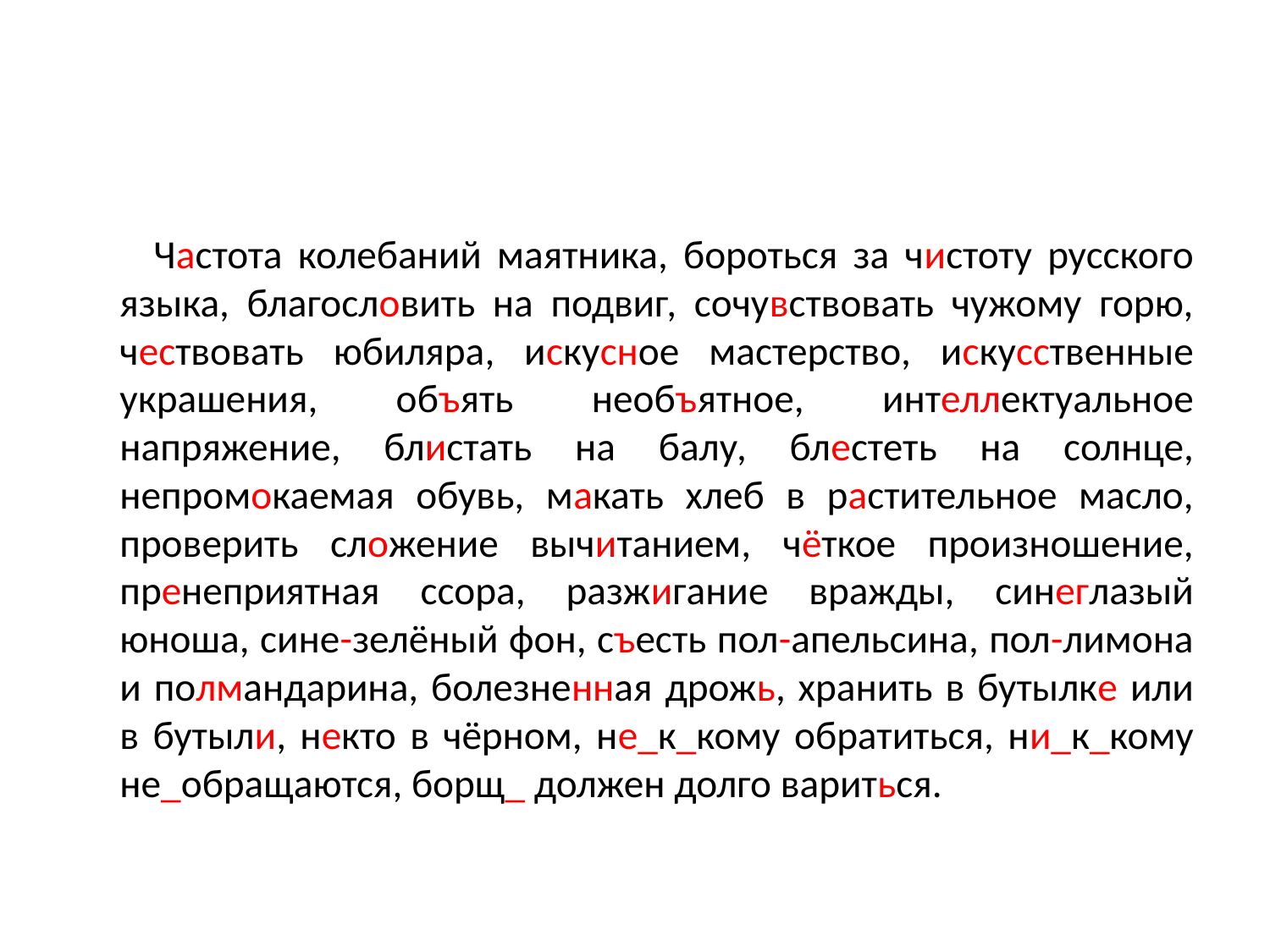

#
     Частота колебаний маятника, бороться за чистоту русского языка, благословить на подвиг, сочувствовать чужому горю, чествовать юбиляра, искусное мастерство, искусственные украшения, объять необъятное, интеллектуальное напряжение, блистать на балу, блестеть на солнце, непромокаемая обувь, макать хлеб в растительное масло, проверить сложение вычитанием, чёткое произношение, пренеприятная ссора, разжигание вражды, синеглазый юноша, сине-зелёный фон, съесть пол-апельсина, пол-лимона и полмандарина, болезненная дрожь, хранить в бутылке или в бутыли, некто в чёрном, не_к_кому обратиться, ни_к_кому не_обращаются, борщ_ должен долго вариться.